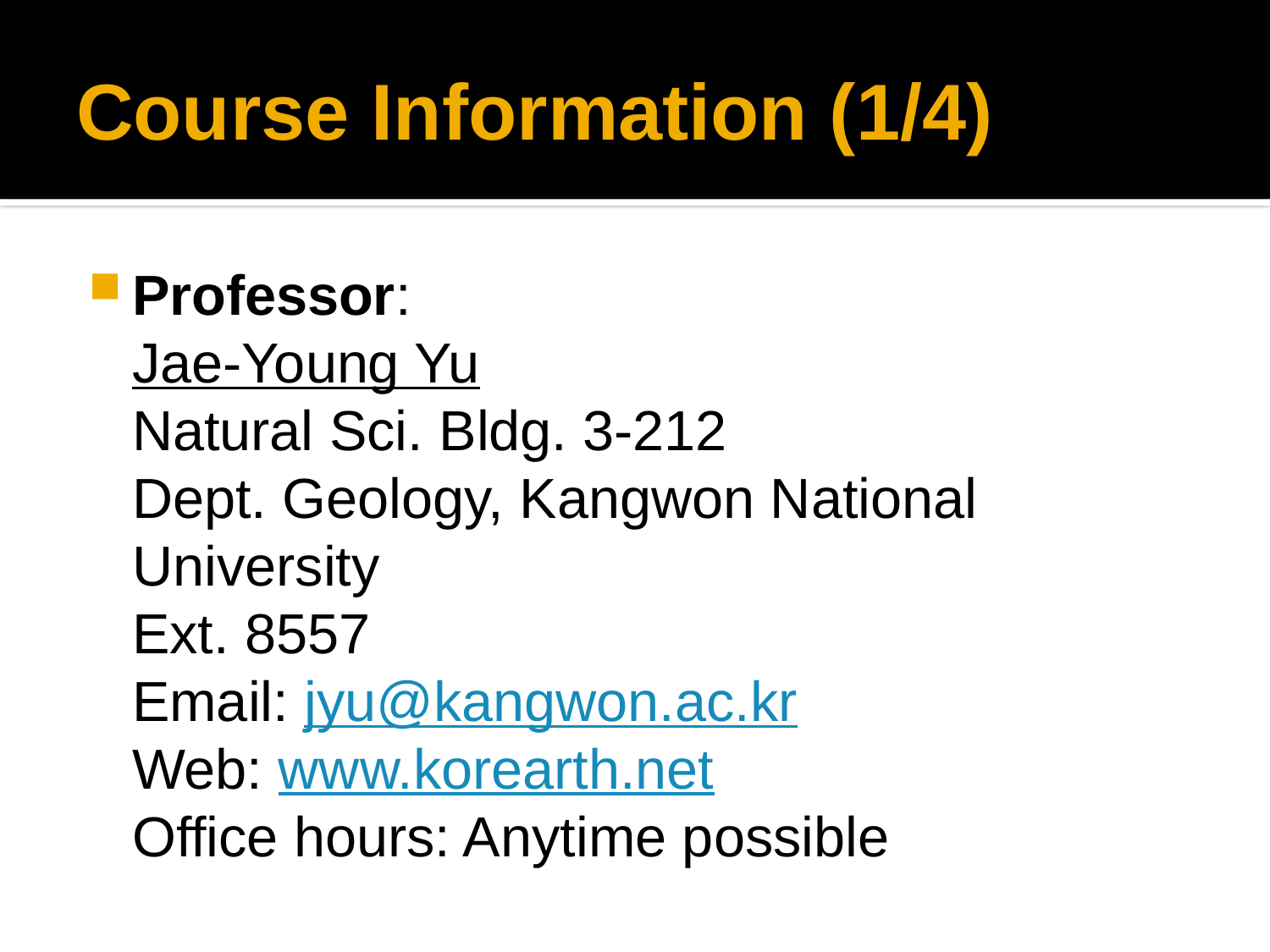

# Course Information (1/4)
Professor:
	Jae-Young Yu
	Natural Sci. Bldg. 3-212
	Dept. Geology, Kangwon National University
	Ext. 8557
	Email: jyu@kangwon.ac.kr
	Web: www.korearth.net
	Office hours: Anytime possible